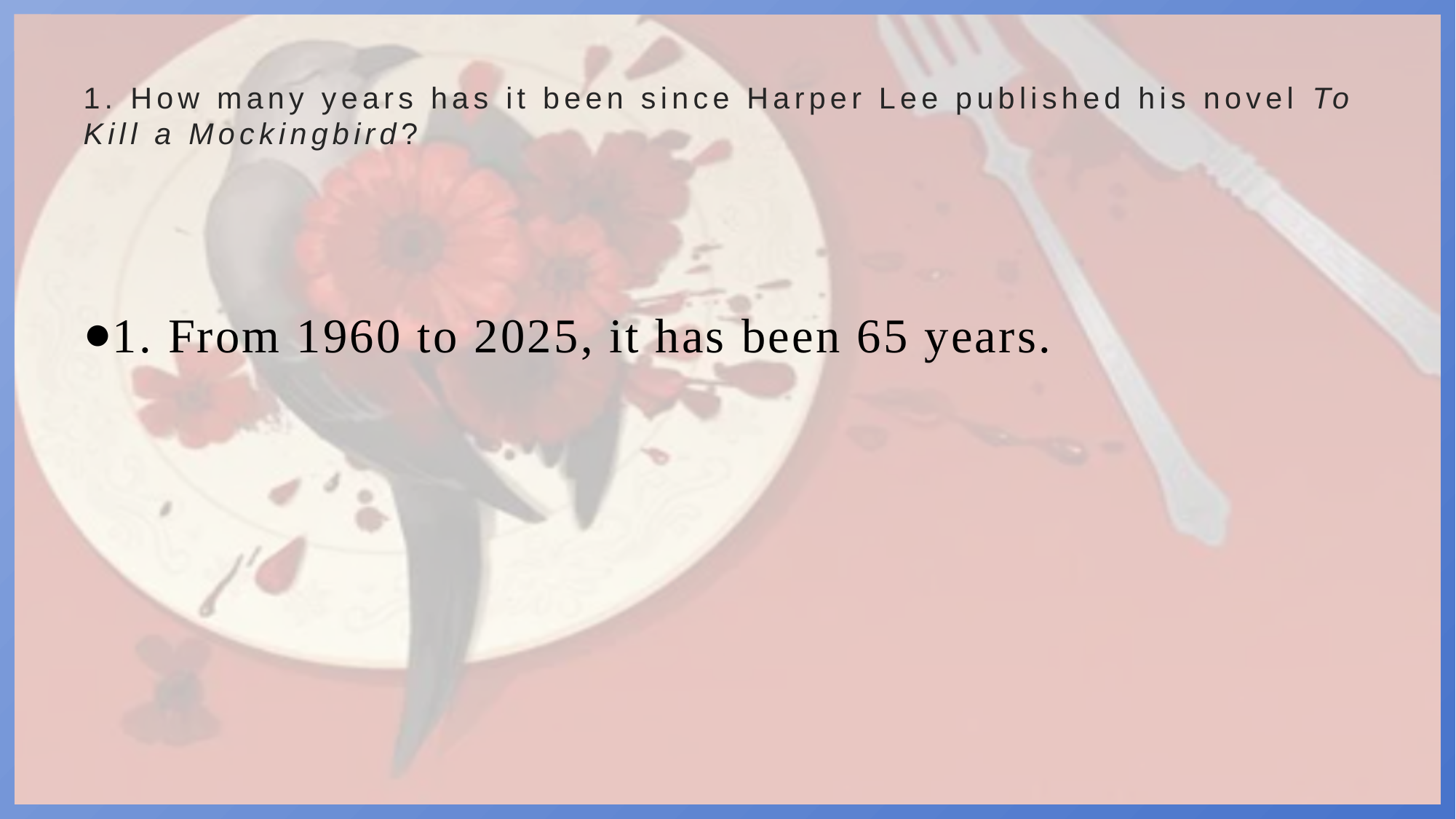

# 1. How many years has it been since Harper Lee published his novel To Kill a Mockingbird?
1. From 1960 to 2025, it has been 65 years.